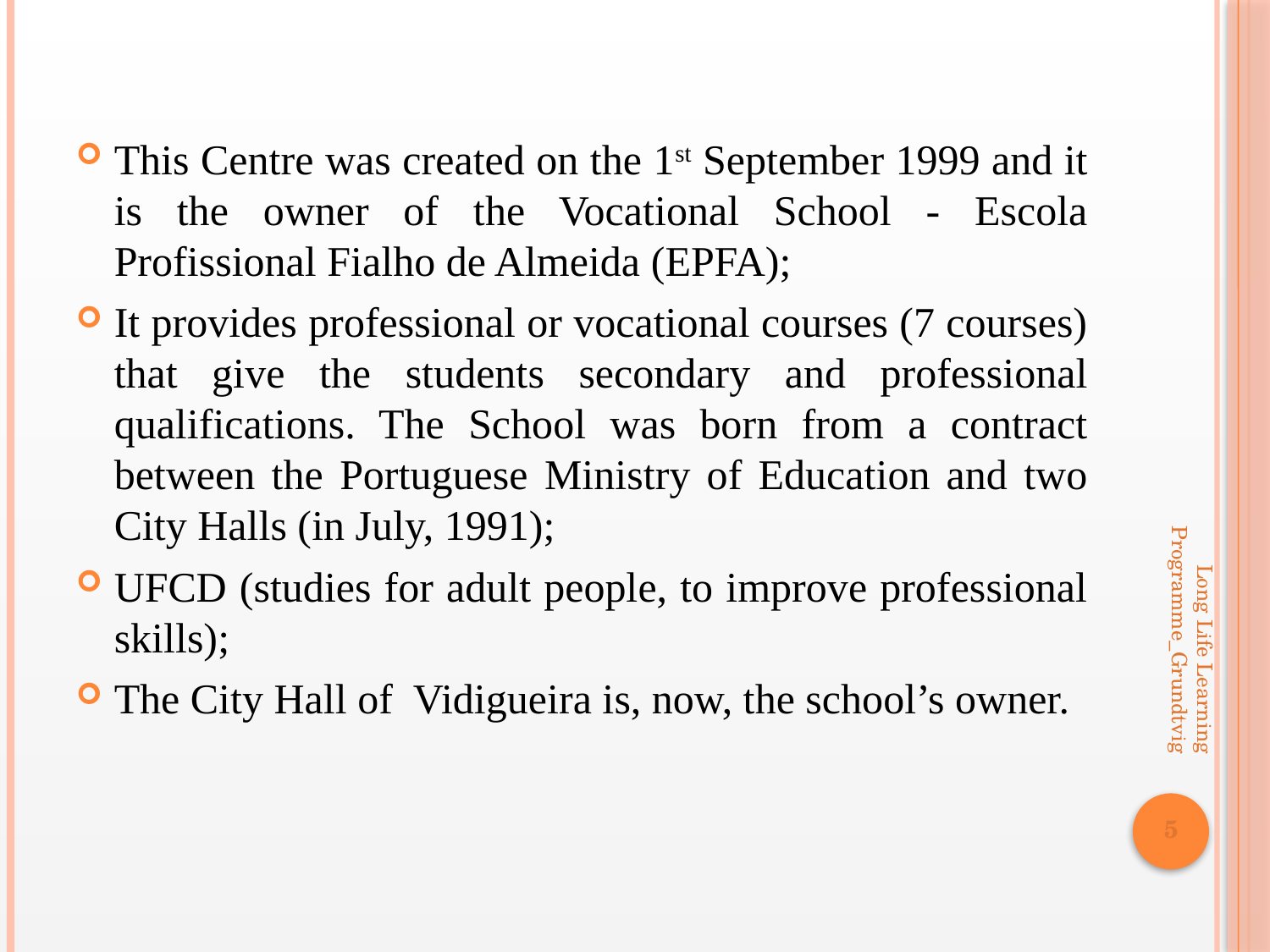

This Centre was created on the 1st September 1999 and it is the owner of the Vocational School - Escola Profissional Fialho de Almeida (EPFA);
It provides professional or vocational courses (7 courses) that give the students secondary and professional qualifications. The School was born from a contract between the Portuguese Ministry of Education and two City Halls (in July, 1991);
UFCD (studies for adult people, to improve professional skills);
The City Hall of  Vidigueira is, now, the school’s owner.

Long Life Learning Programme_Grundtvig
5